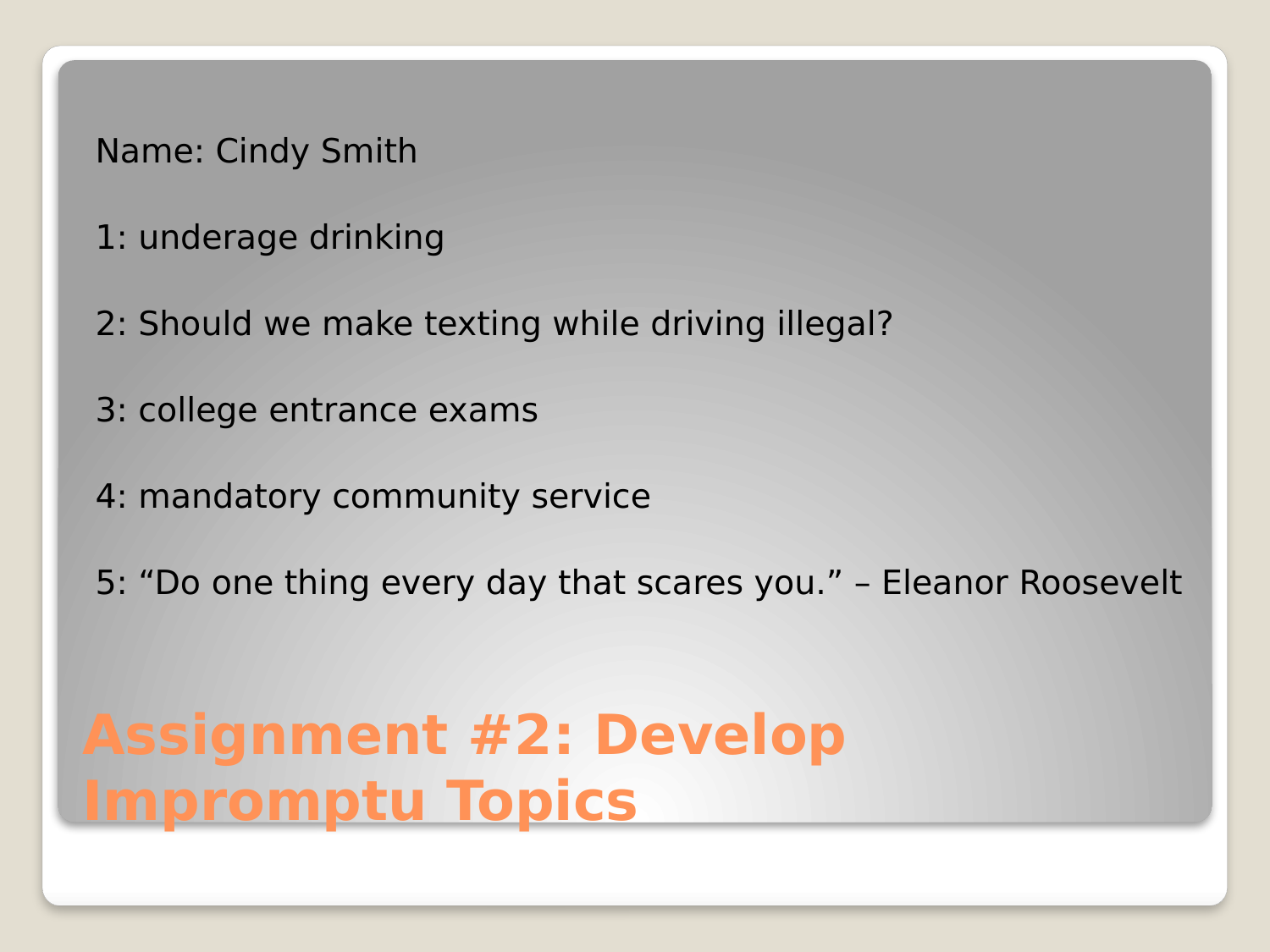

Name: Cindy Smith

1: underage drinking

2: Should we make texting while driving illegal?

3: college entrance exams

4: mandatory community service

5: “Do one thing every day that scares you.” – Eleanor Roosevelt
# Assignment #2: Develop Impromptu Topics